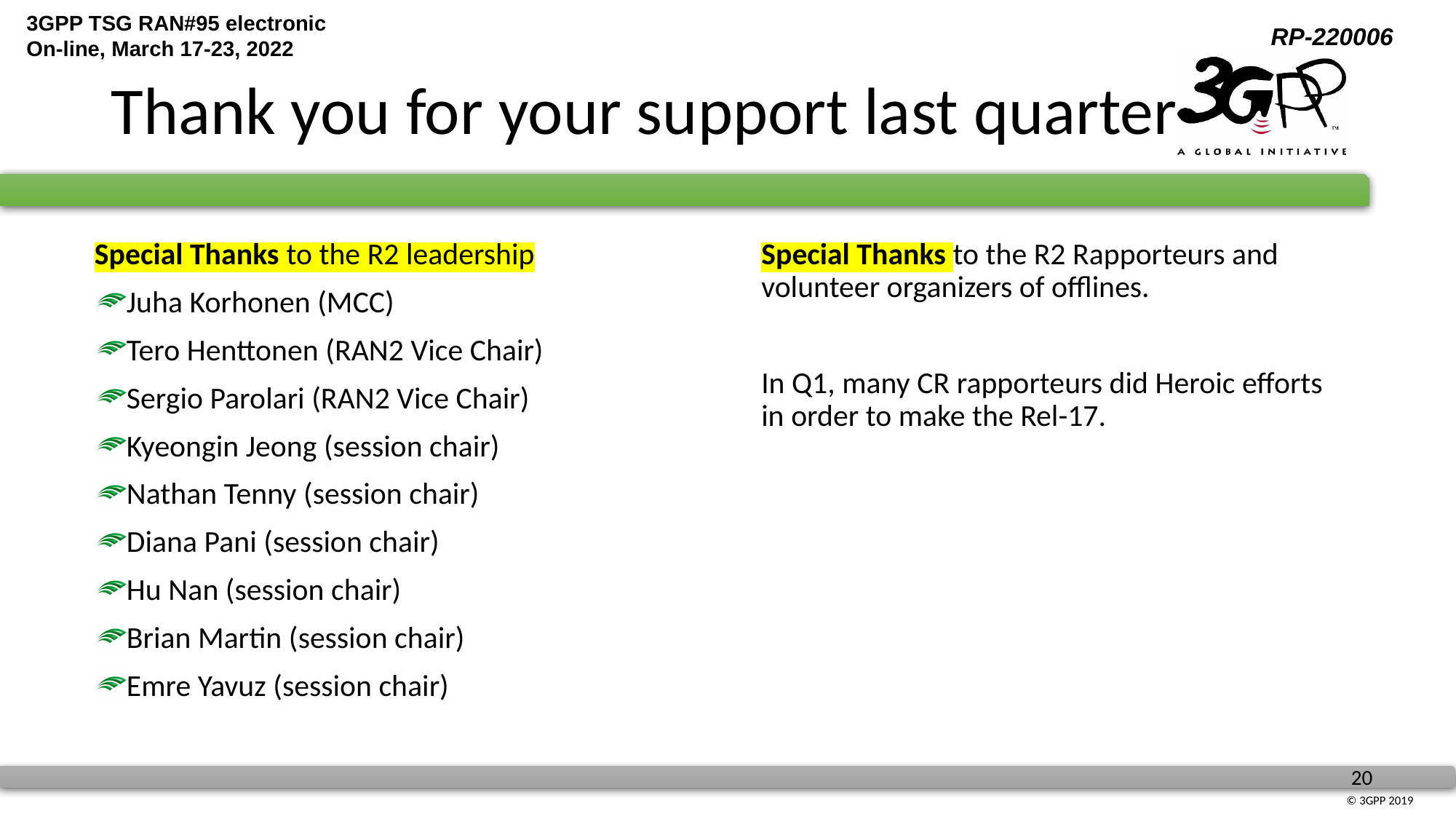

Thank you for your support last quarter
Special Thanks to the R2 leadership
Juha Korhonen (MCC)
Tero Henttonen (RAN2 Vice Chair)
Sergio Parolari (RAN2 Vice Chair)
Kyeongin Jeong (session chair)
Nathan Tenny (session chair)
Diana Pani (session chair)
Hu Nan (session chair)
Brian Martin (session chair)
Emre Yavuz (session chair)
Special Thanks to the R2 Rapporteurs and volunteer organizers of offlines.

In Q1, many CR rapporteurs did Heroic efforts in order to make the Rel-17.